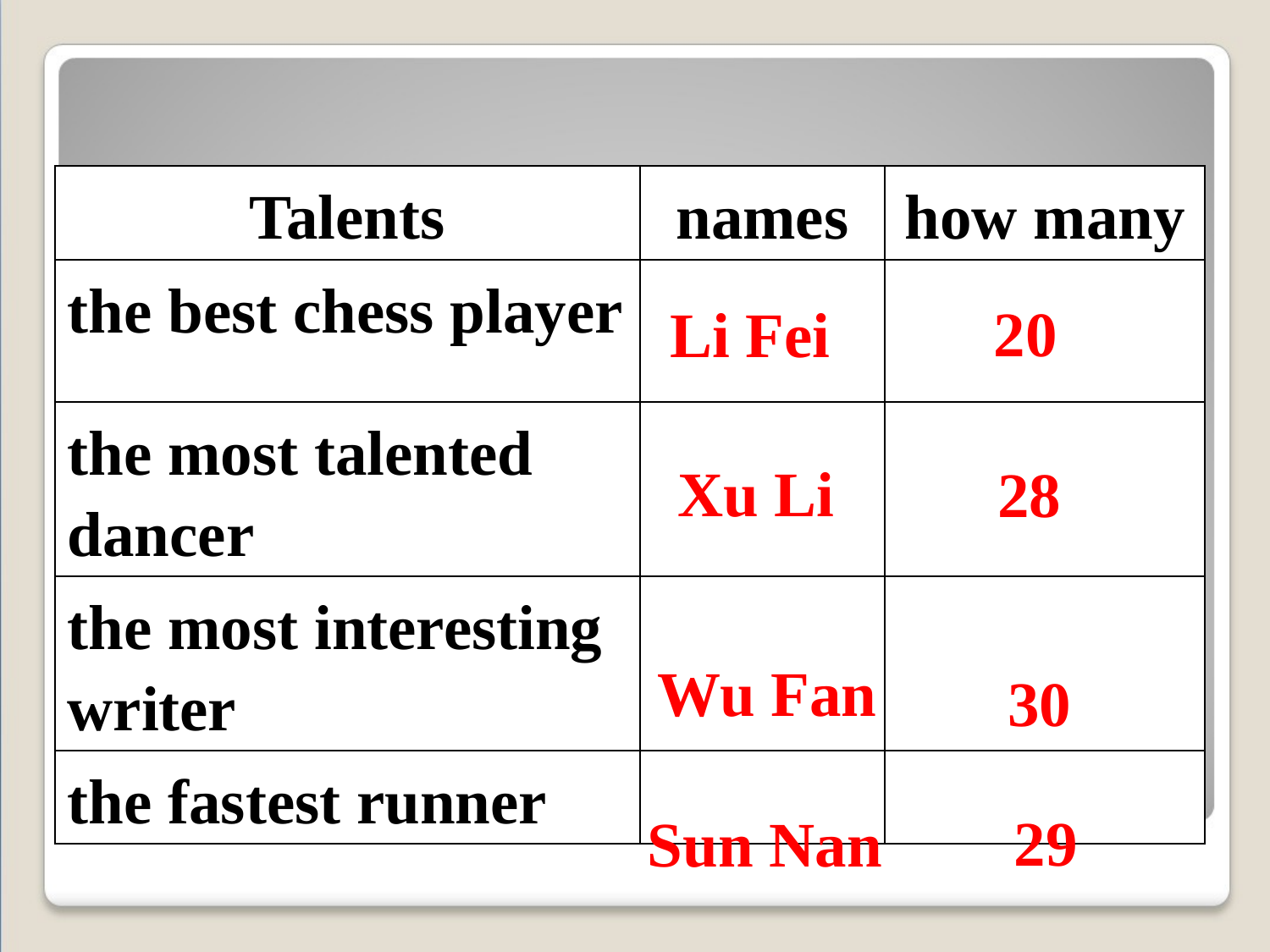

| Talents | names | how many |
| --- | --- | --- |
| the best chess player |  |  |
| the most talented dancer |  |  |
| the most interesting writer |  |  |
| the fastest runner |  |  |
20
Li Fei
Xu Li
28
Wu Fan
30
29
Sun Nan